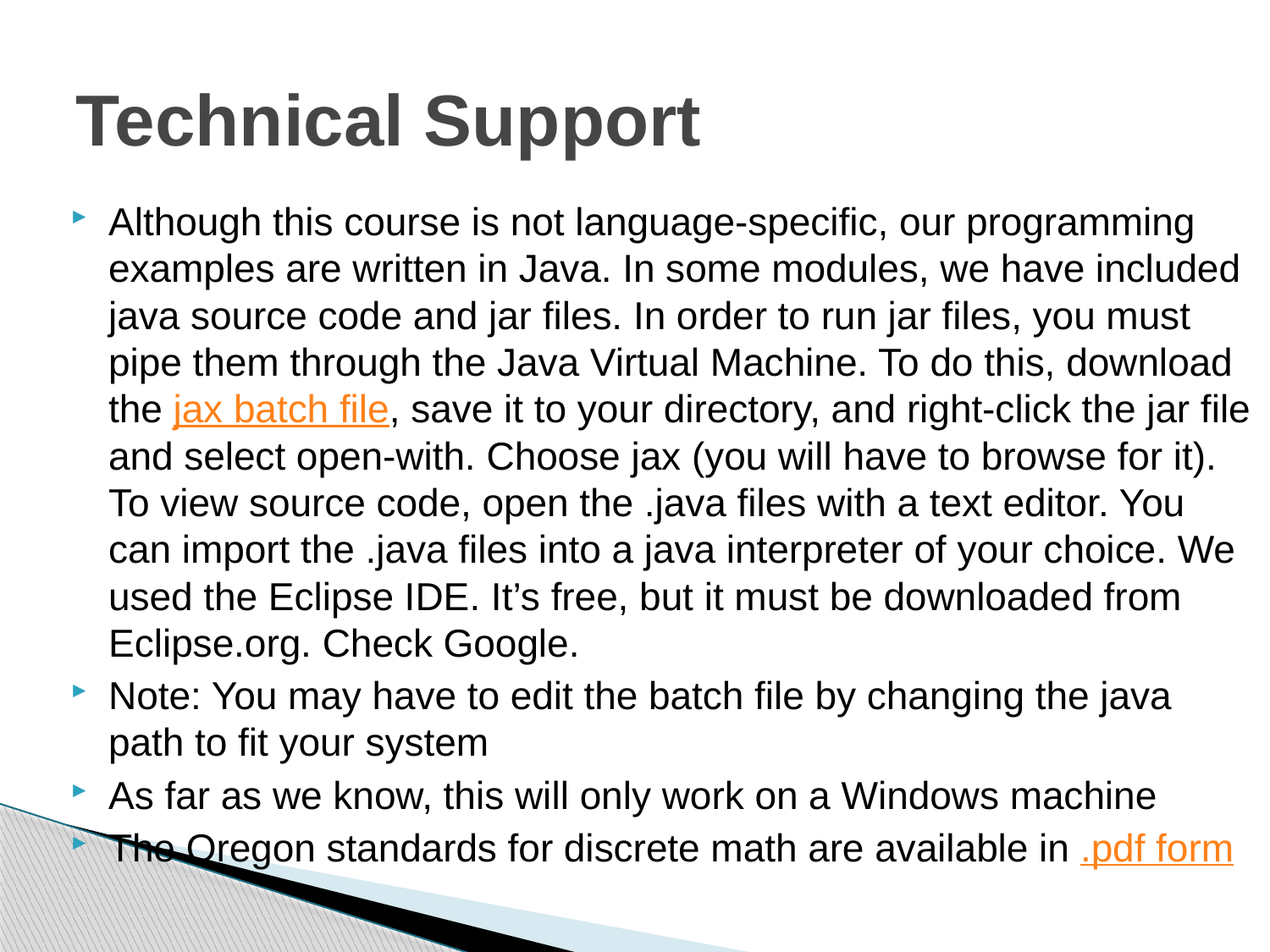

# Technical Support
Although this course is not language-specific, our programming examples are written in Java. In some modules, we have included java source code and jar files. In order to run jar files, you must pipe them through the Java Virtual Machine. To do this, download the jax batch file, save it to your directory, and right-click the jar file and select open-with. Choose jax (you will have to browse for it). To view source code, open the .java files with a text editor. You can import the .java files into a java interpreter of your choice. We used the Eclipse IDE. It’s free, but it must be downloaded from Eclipse.org. Check Google.
Note: You may have to edit the batch file by changing the java path to fit your system
As far as we know, this will only work on a Windows machine
The Oregon standards for discrete math are available in .pdf form